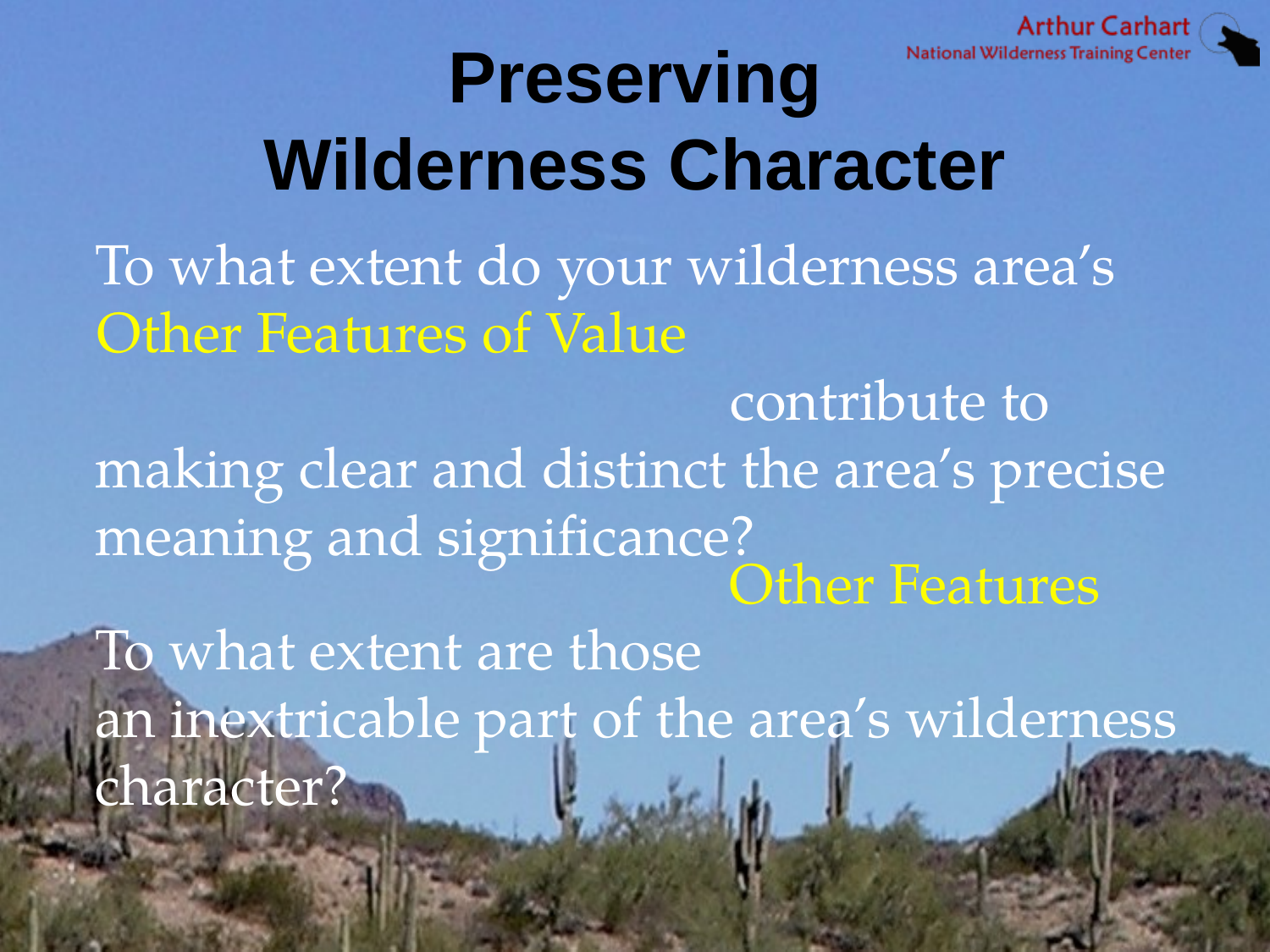

# Preserving Wilderness Character
To what extent do your wilderness area’s                                                                                 				         contribute to making clear and distinct the area’s precise meaning and significance?

To what extent are those
an inextricable part of the area’s wilderness character?
Other Features of Value
Other Features